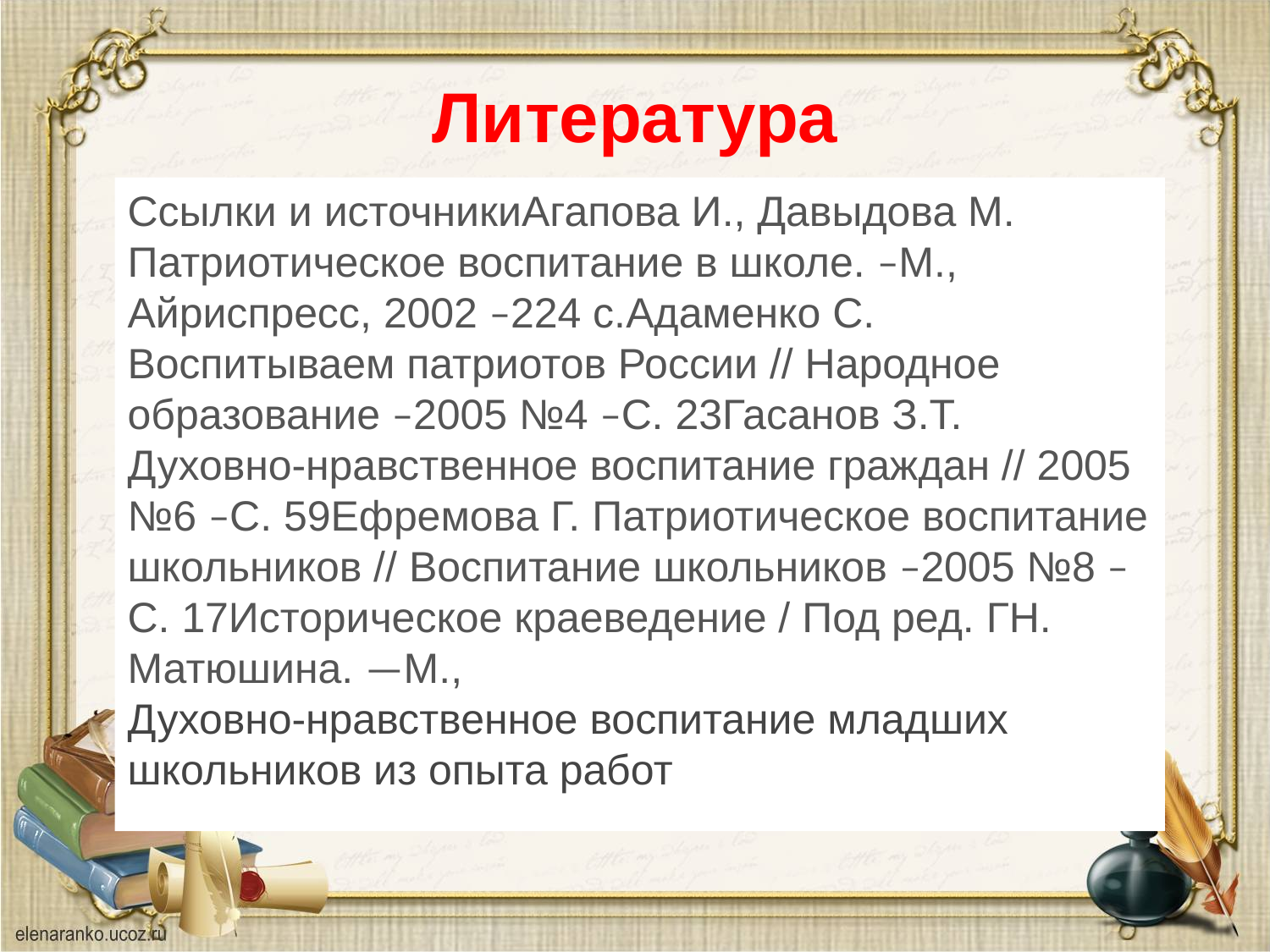

Литература

Ссылки и источникиАгапова И., Давыдова М. Патриотическое воспитание в школе. –М., Айриспресс, 2002 –224 с.Адаменко С. Воспитываем патриотов России // Народное образование –2005 №4 –С. 23Гасанов З.Т. Духовно-нравственное воспитание граждан // 2005 №6 –С. 59Ефремова Г. Патриотическое воспитание школьников // Воспитание школьников –2005 №8 –С. 17Историческое краеведение / Под ред. ГН. Матюшина. —М.,
Духовно-нравственное воспитание младших школьников из опыта работ